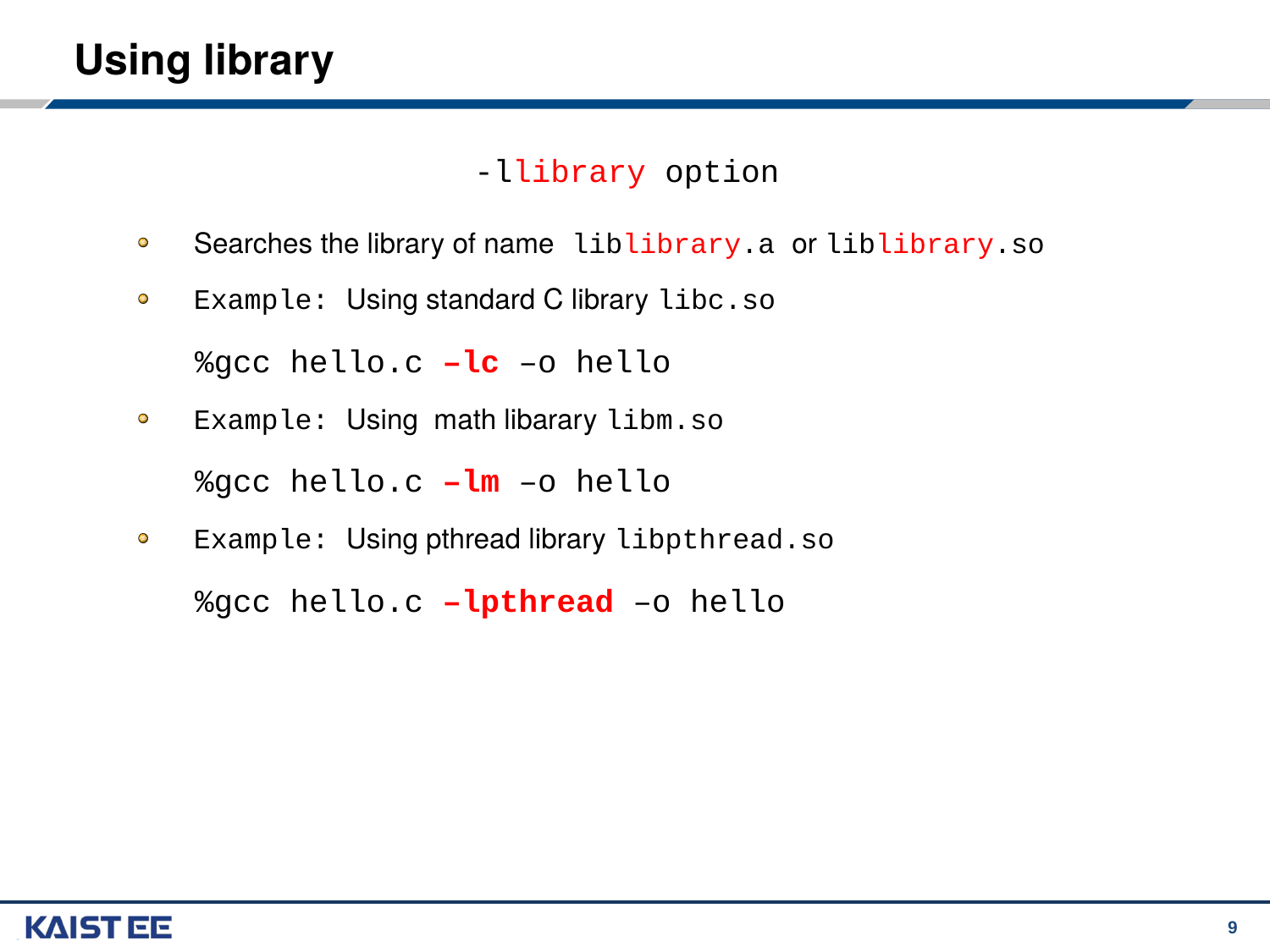

# Using library

-llibrary option

Searches the library of name liblibrary.a or liblibrary.so
Example: Using standard C library libc.so
	%gcc hello.c –lc –o hello
Example: Using  math libarary libm.so
	%gcc hello.c –lm –o hello
Example: Using pthread library libpthread.so
	%gcc hello.c –lpthread –o hello